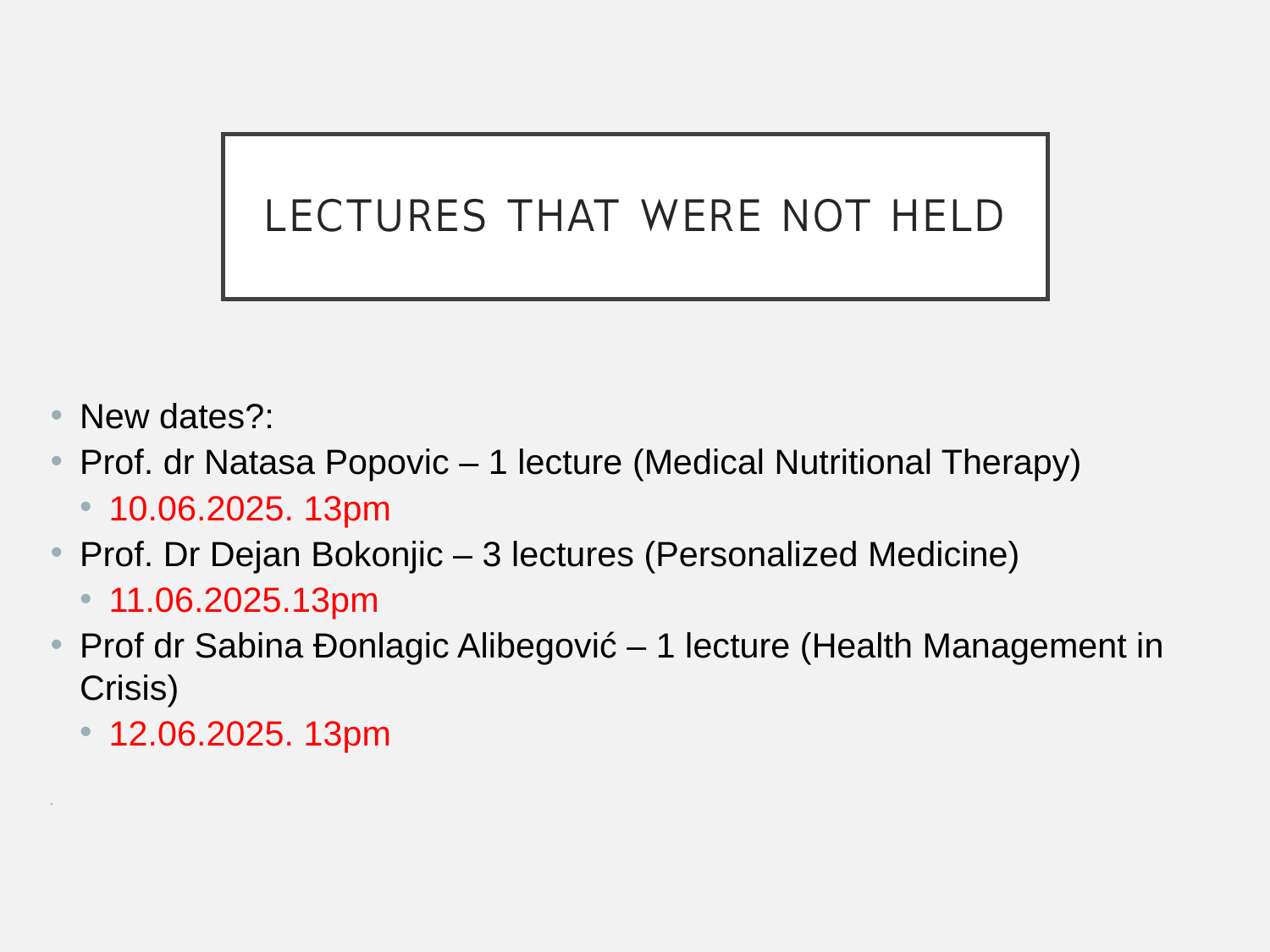

# Lectures that were not held
New dates?:
Prof. dr Natasa Popovic – 1 lecture (Medical Nutritional Therapy)
10.06.2025. 13pm
Prof. Dr Dejan Bokonjic – 3 lectures (Personalized Medicine)
11.06.2025.13pm
Prof dr Sabina Ðonlagic Alibegović – 1 lecture (Health Management in Crisis)
12.06.2025. 13pm